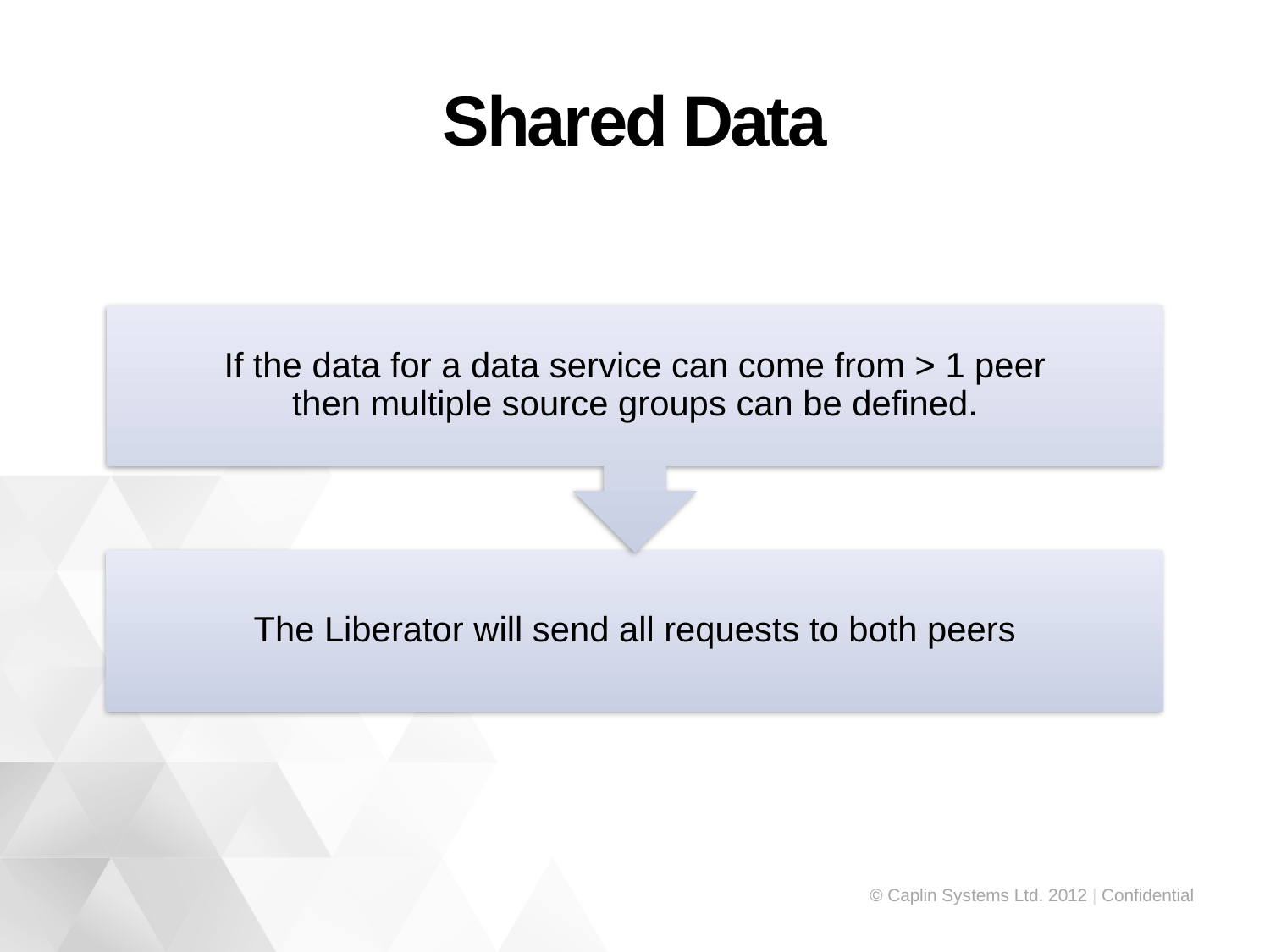

# Shared Data
The Liberator will send all requests to both peers
If the data for a data service can come from > 1 peer
then multiple source groups can be defined.